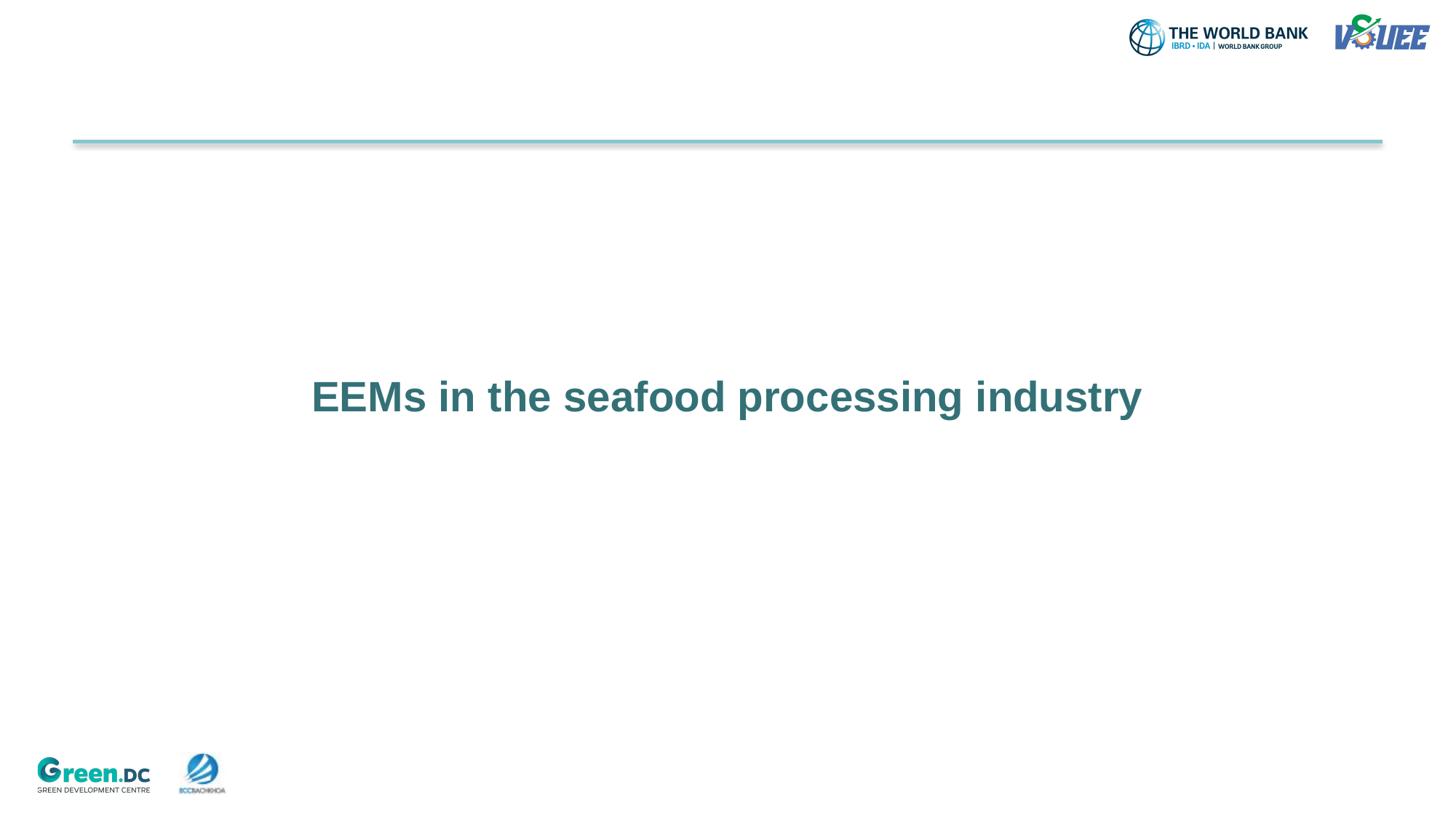

# EEMs in the seafood processing industry